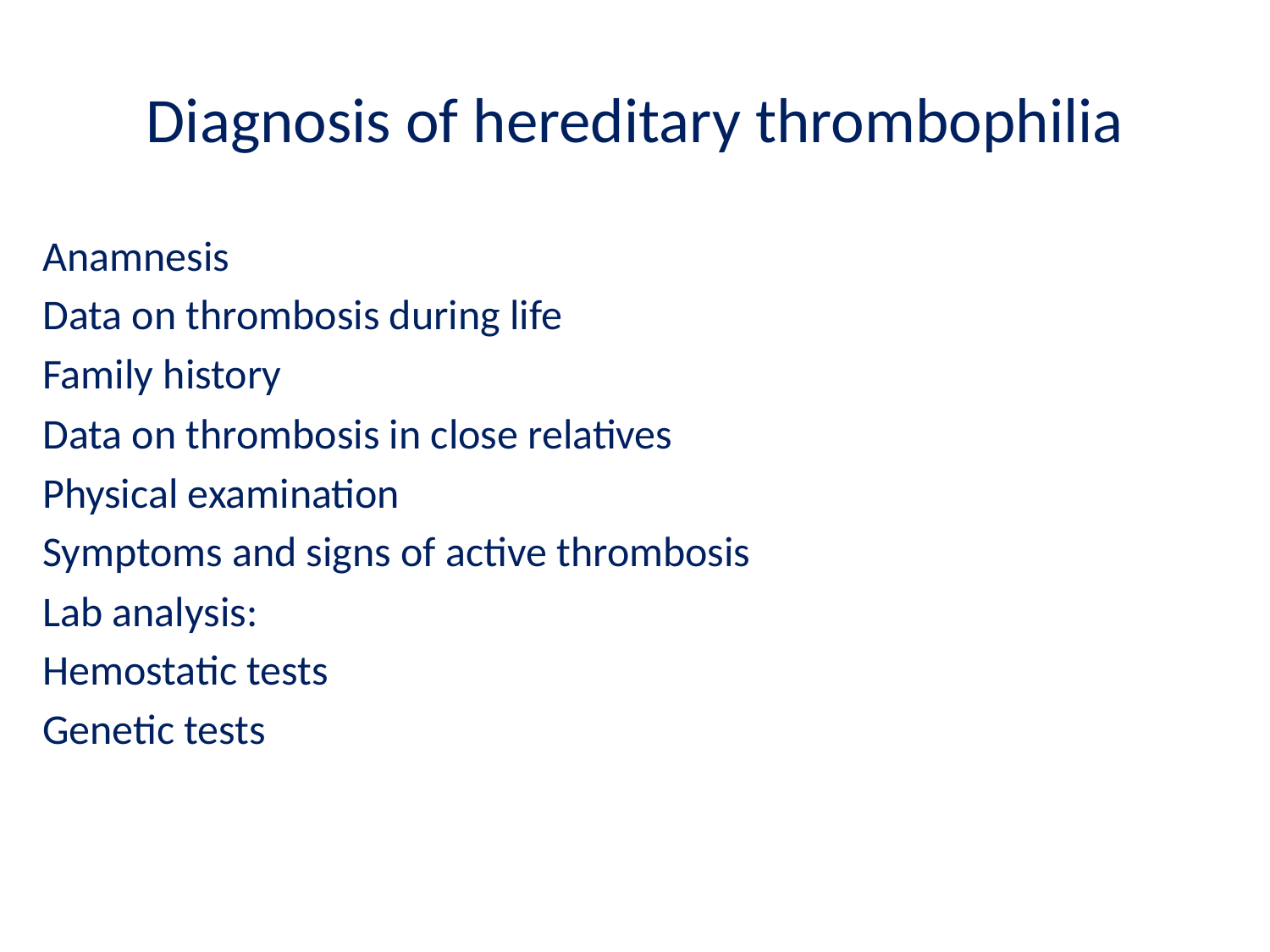

Diagnosis of hereditary thrombophilia
Anamnesis
Data on thrombosis during life
Family history
Data on thrombosis in close relatives
Physical examination
Symptoms and signs of active thrombosis
Lab analysis:
Hemostatic tests
Genetic tests